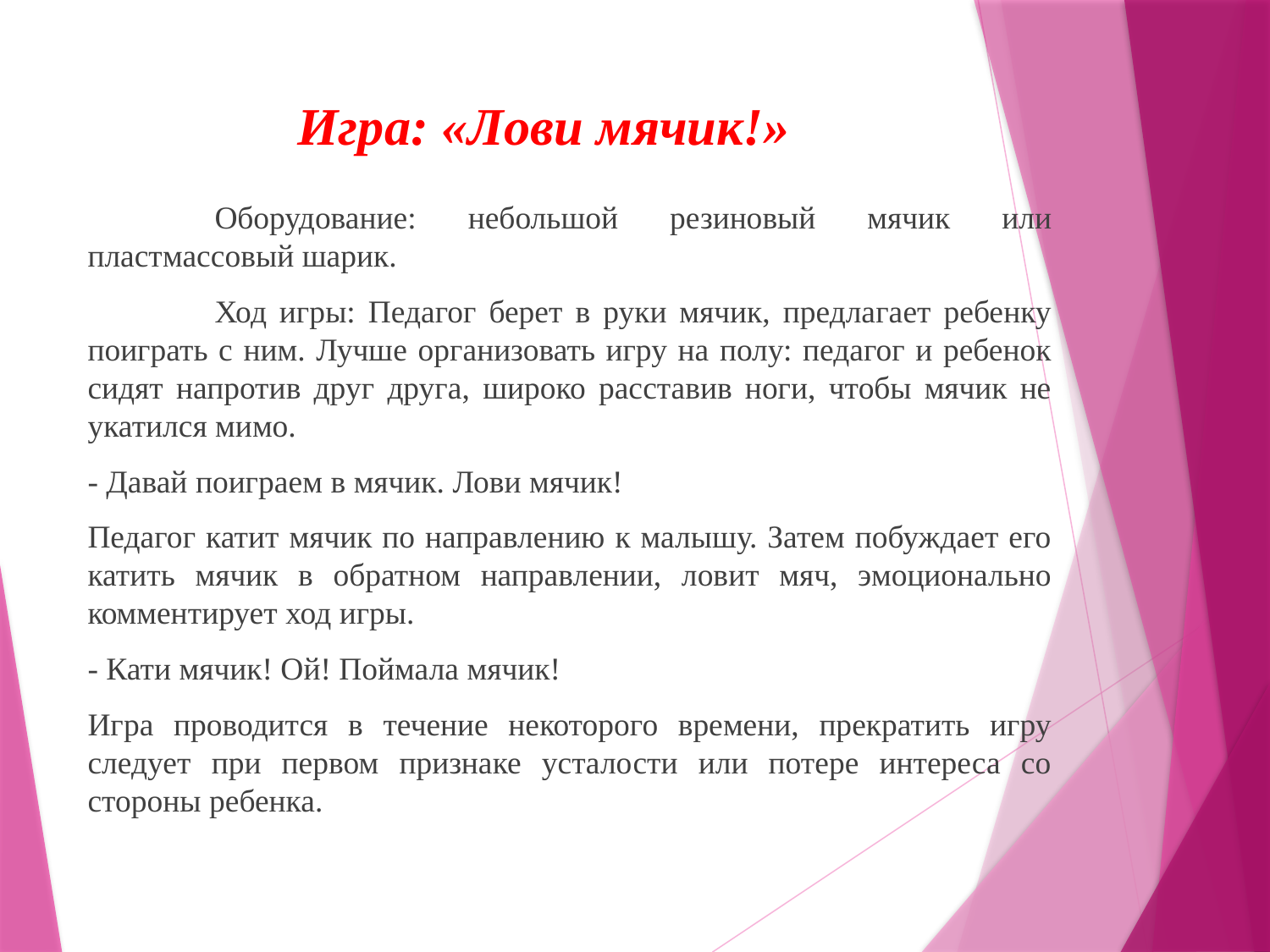

# Игра: «Лови мячик!»
	Оборудование: небольшой резиновый мячик или пластмассовый шарик.
	Ход игры: Педагог берет в руки мячик, предлагает ребенку поиграть с ним. Лучше организовать игру на полу: педагог и ребенок сидят напротив друг друга, широко расставив ноги, чтобы мячик не укатился мимо.
- Давай поиграем в мячик. Лови мячик!
Педагог катит мячик по направлению к малышу. Затем побуждает его катить мячик в обратном направлении, ловит мяч, эмоционально комментирует ход игры.
- Кати мячик! Ой! Поймала мячик!
Игра проводится в течение некоторого времени, прекратить игру следует при первом признаке усталости или потере интереса со стороны ребенка.